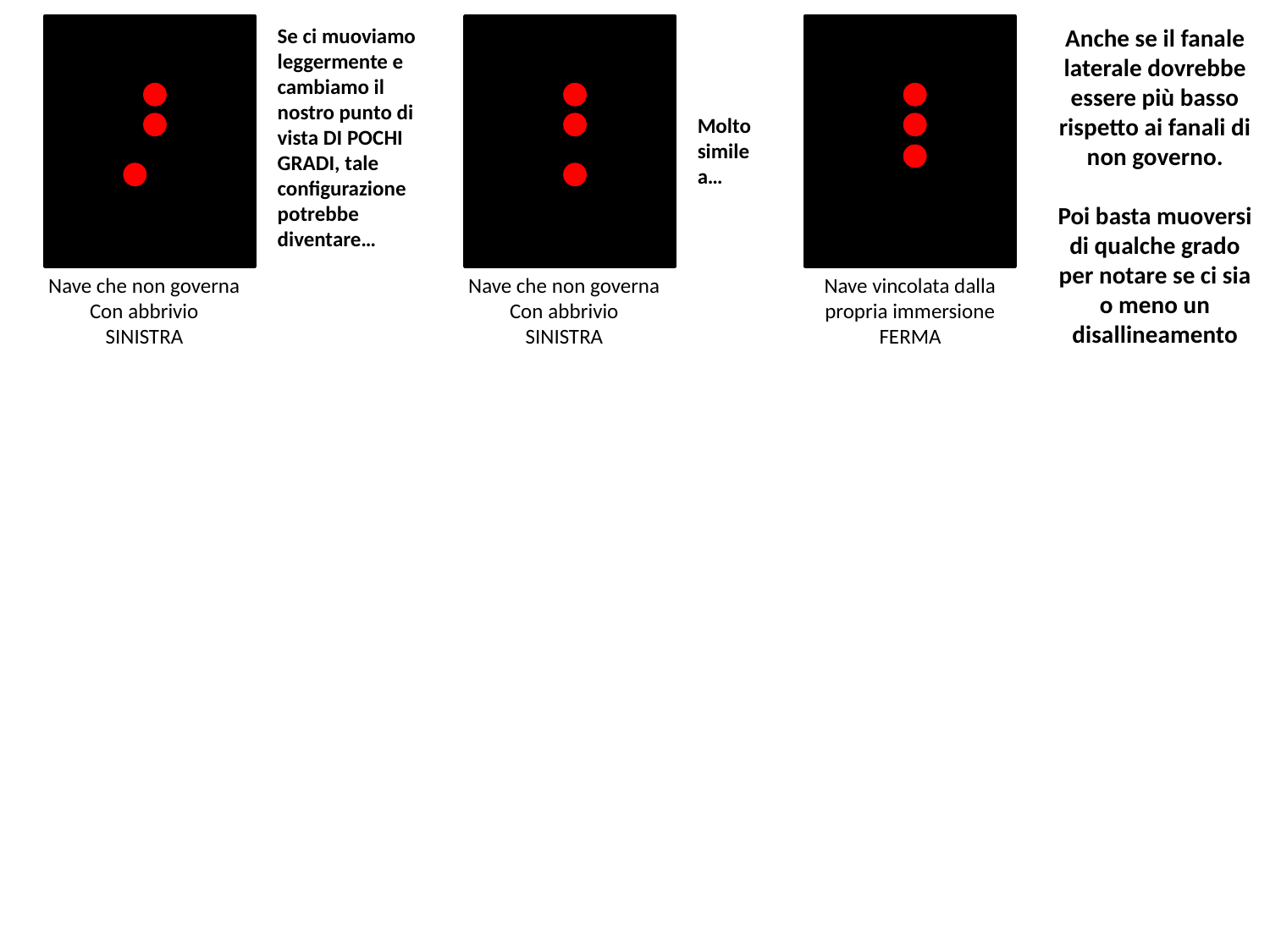

Se ci muoviamo leggermente e cambiamo il nostro punto di vista DI POCHI GRADI, tale configurazione potrebbe diventare…

Anche se il fanale laterale dovrebbe essere più basso rispetto ai fanali di non governo.

Poi basta muoversi di qualche grado per notare se ci sia o meno un disallineamento

Molto simile a…

Nave che non governa
Con abbrivio
SINISTRA
Nave che non governa
Con abbrivio
SINISTRA
Nave vincolata dalla propria immersione FERMA